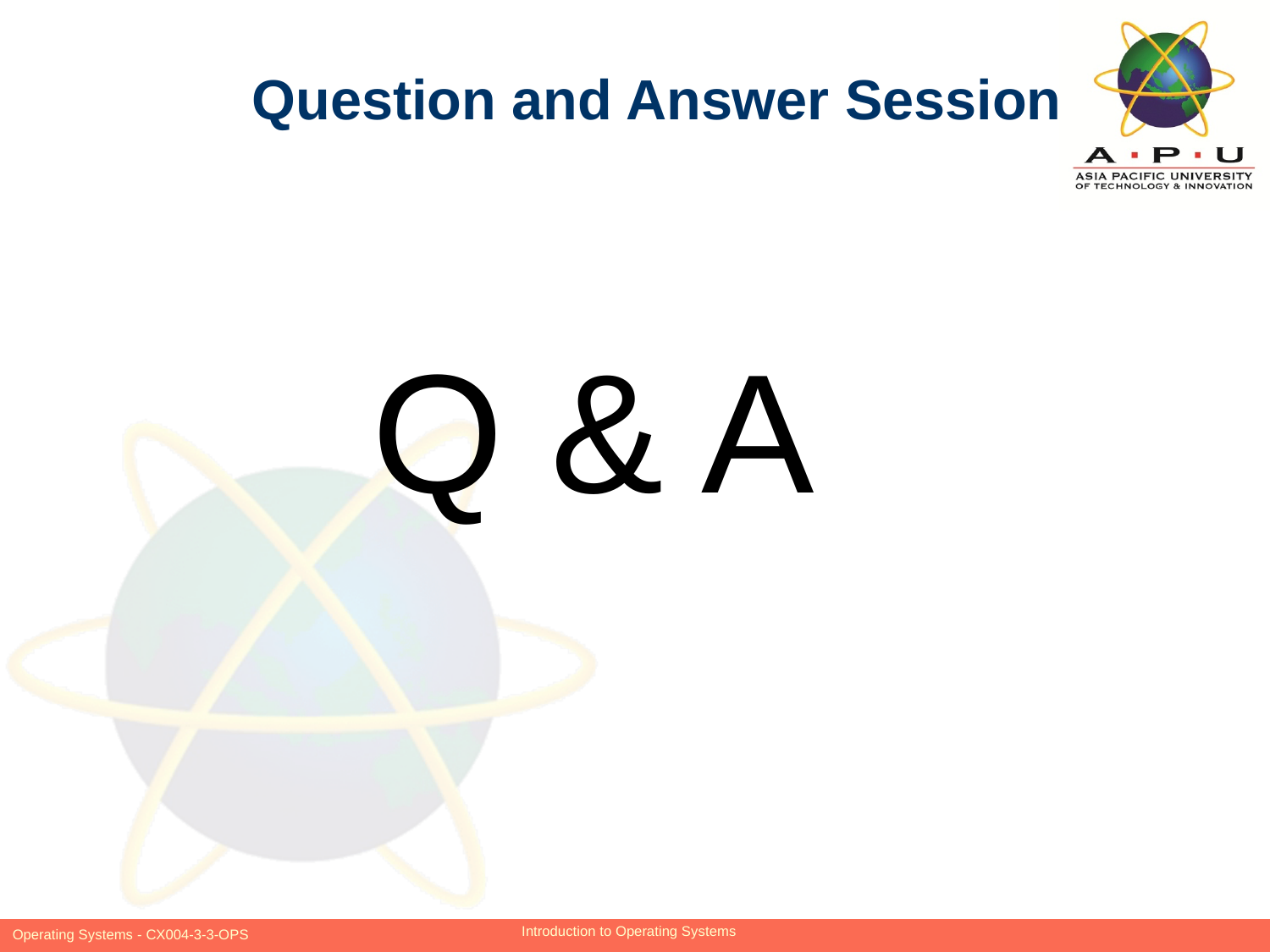

Question and Answer Session
Q & A
Slide 11 of 23